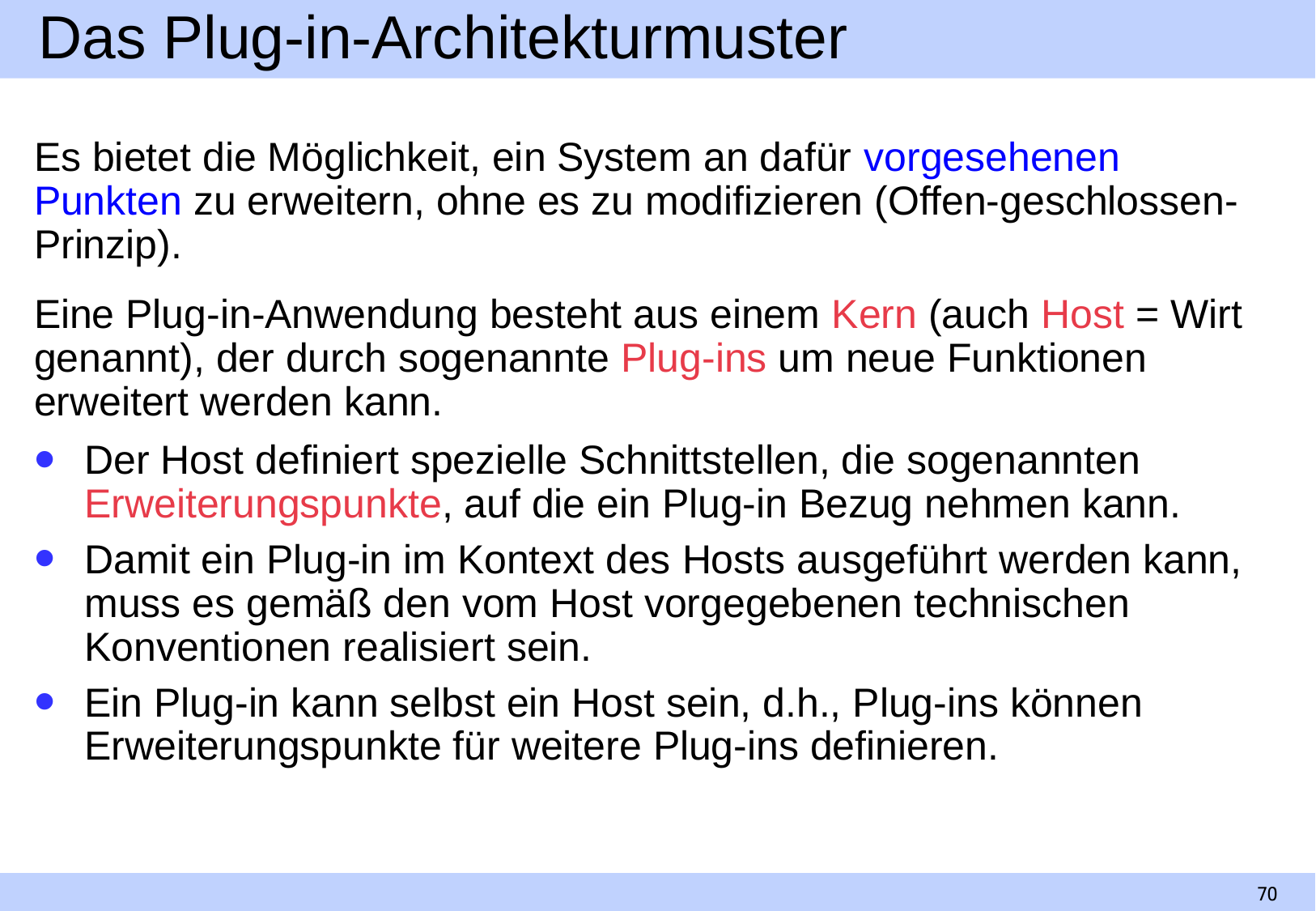

# Das Plug-in-Architekturmuster
Es bietet die Möglichkeit, ein System an dafür vorgesehenen Punkten zu erweitern, ohne es zu modifizieren (Offen-geschlossen-Prinzip).
Eine Plug-in-Anwendung besteht aus einem Kern (auch Host = Wirt genannt), der durch sogenannte Plug-ins um neue Funktionen erweitert werden kann.
Der Host definiert spezielle Schnittstellen, die sogenannten Erweiterungspunkte, auf die ein Plug-in Bezug nehmen kann.
Damit ein Plug-in im Kontext des Hosts ausgeführt werden kann, muss es gemäß den vom Host vorgegebenen technischen Konventionen realisiert sein.
Ein Plug-in kann selbst ein Host sein, d.h., Plug-ins können Erweiterungspunkte für weitere Plug-ins definieren.
70